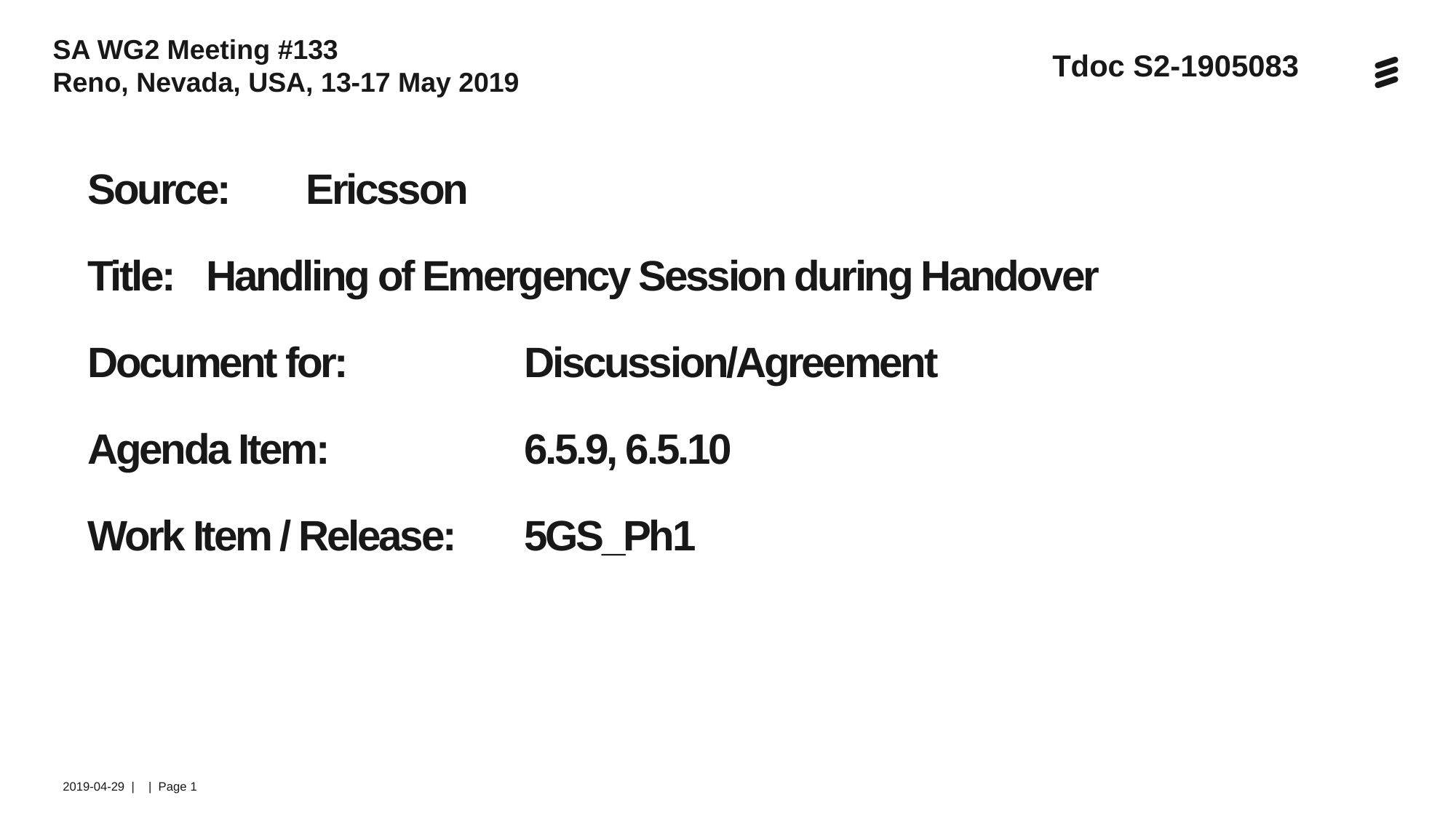

SA WG2 Meeting #133
Reno, Nevada, USA, 13-17 May 2019
Tdoc S2-1905083
# Source:	Ericsson Title:	 Handling of Emergency Session during Handover Document for:		Discussion/Agreement Agenda Item:		6.5.9, 6.5.10 Work Item / Release:	5GS_Ph1